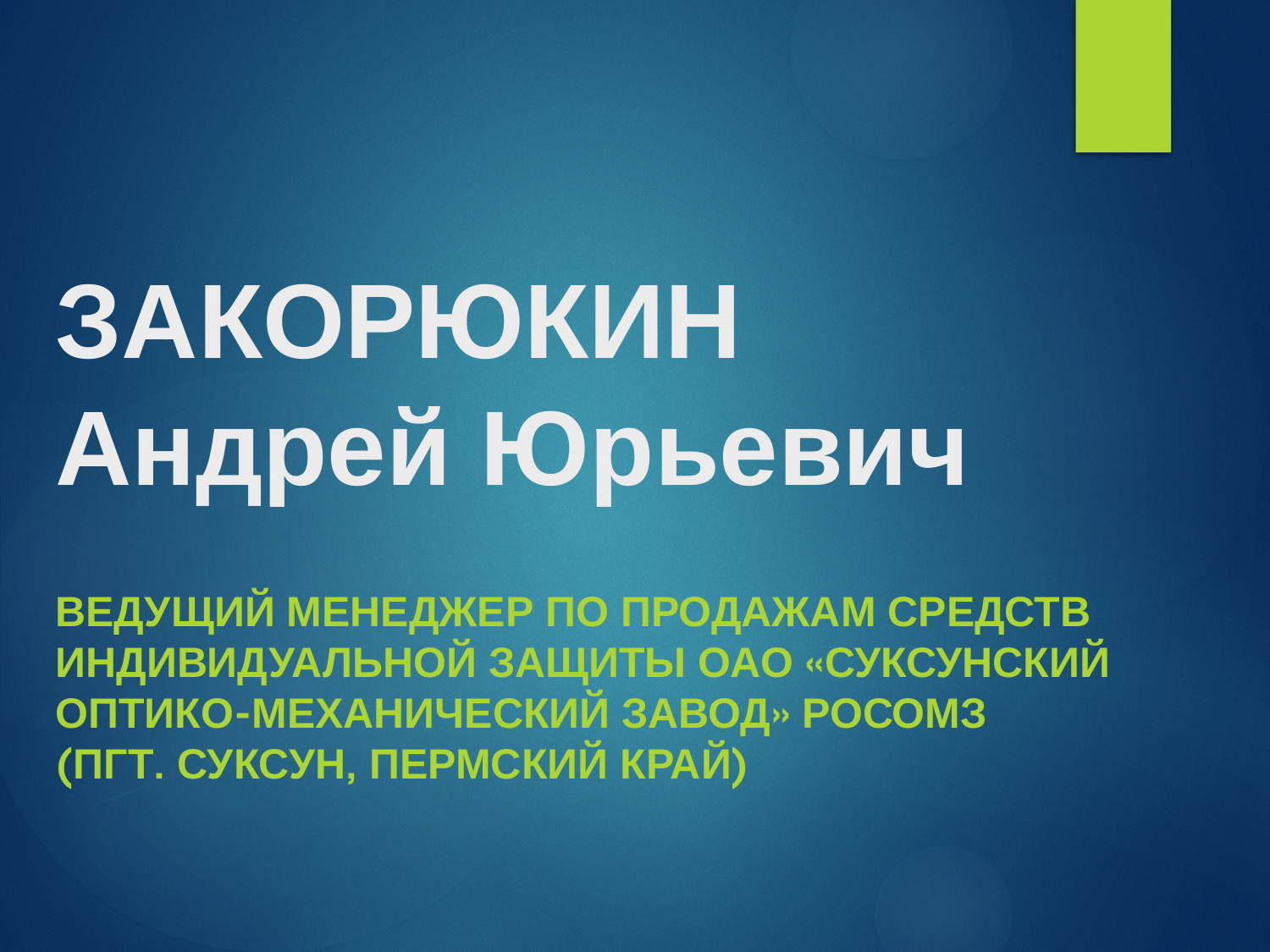

# ЗАКОРЮКИН Андрей Юрьевич
Ведущий менеджер по продажам средств индивидуальной защиты ОАО «суксунский
оптико-механический завод» РОСОМЗ
(пгт. Суксун, Пермский край)